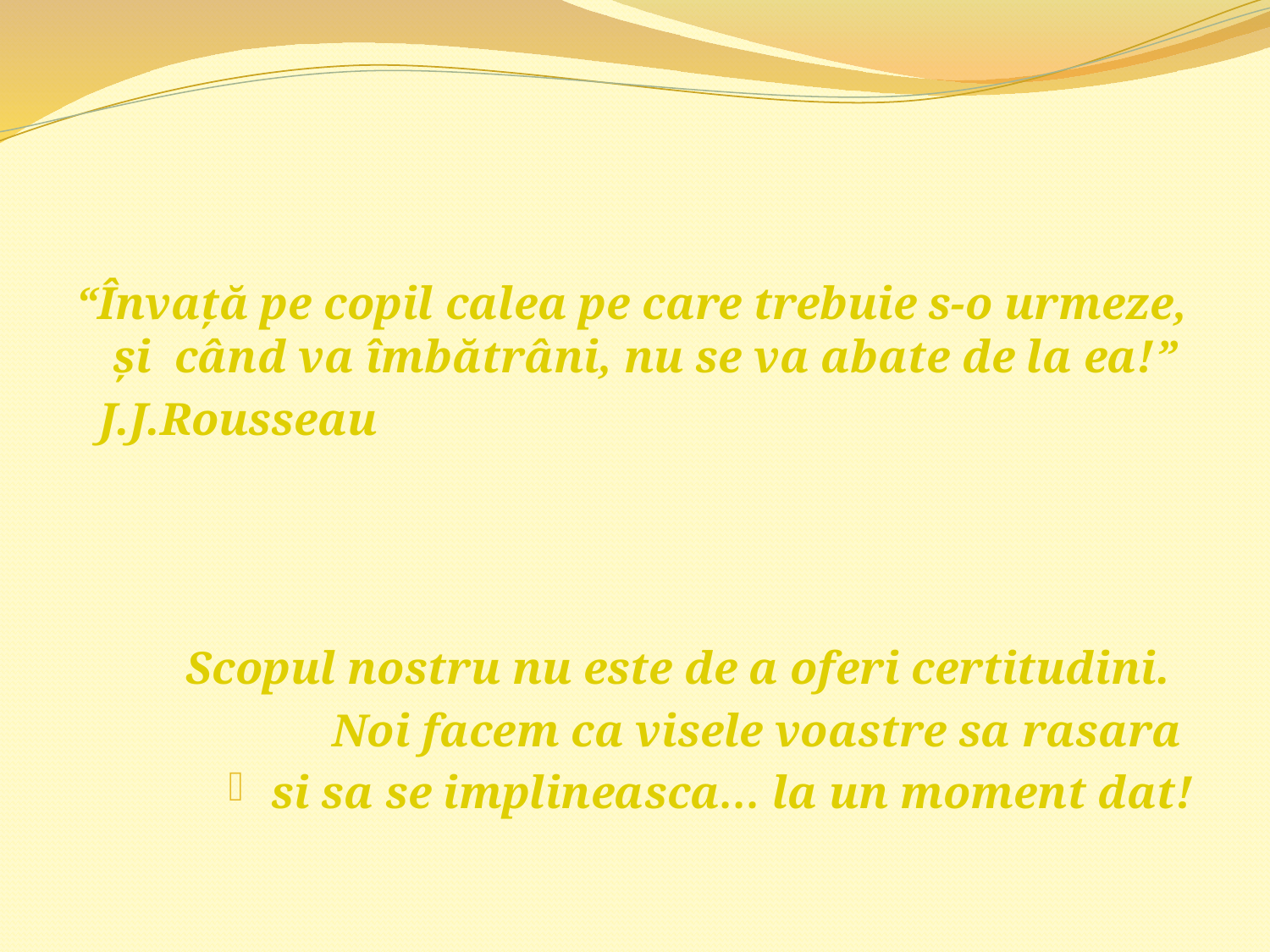

“Învață pe copil calea pe care trebuie s-o urmeze, și  când va îmbătrâni, nu se va abate de la ea!”
  J.J.Rousseau

Scopul nostru nu este de a oferi certitudini.
Noi facem ca visele voastre sa rasara
si sa se implineasca… la un moment dat!